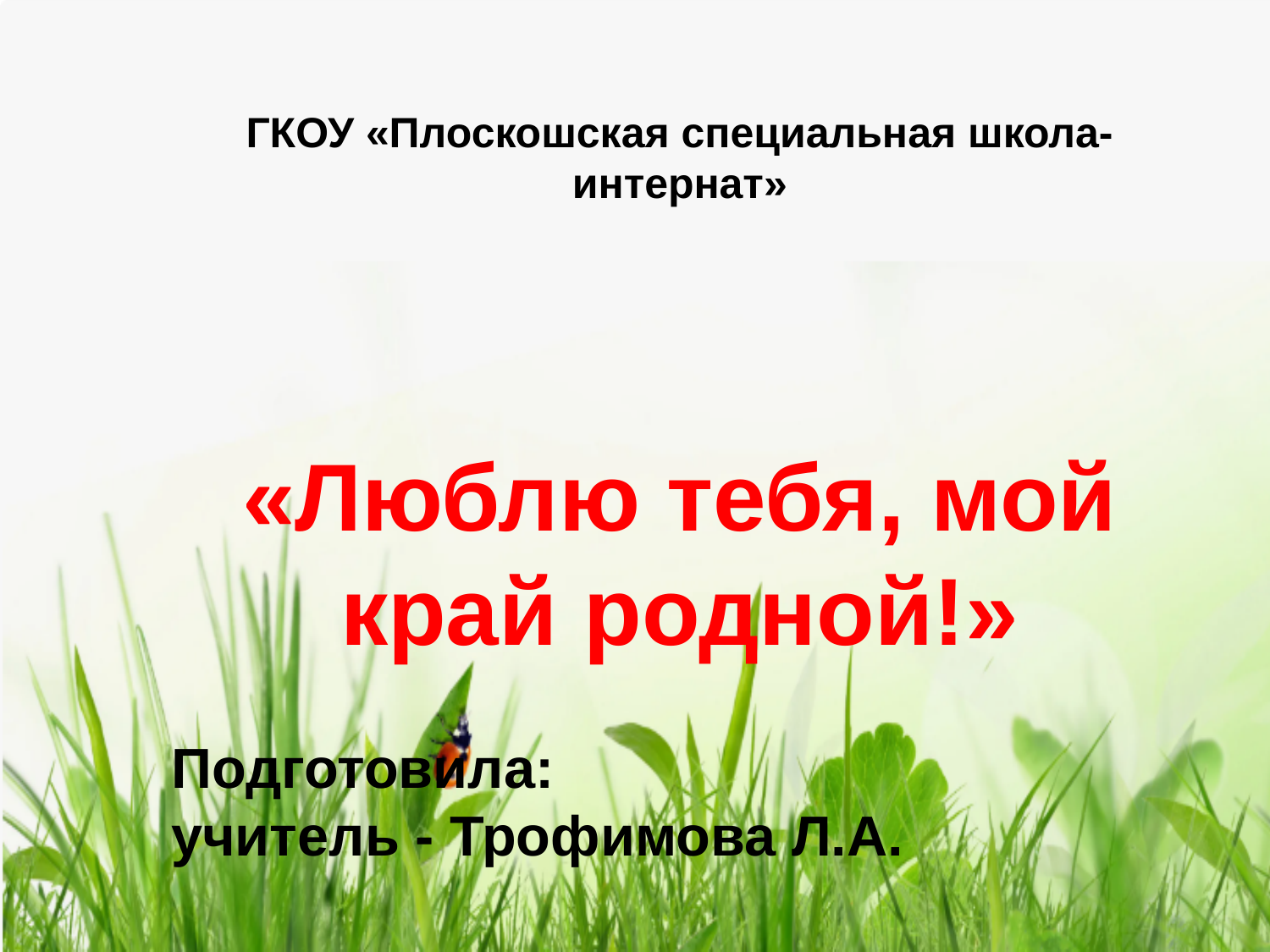

ГКОУ «Плоскошская специальная школа-интернат»

«Люблю тебя, мой край родной!»

Подготовила:
учитель - Трофимова Л.А.